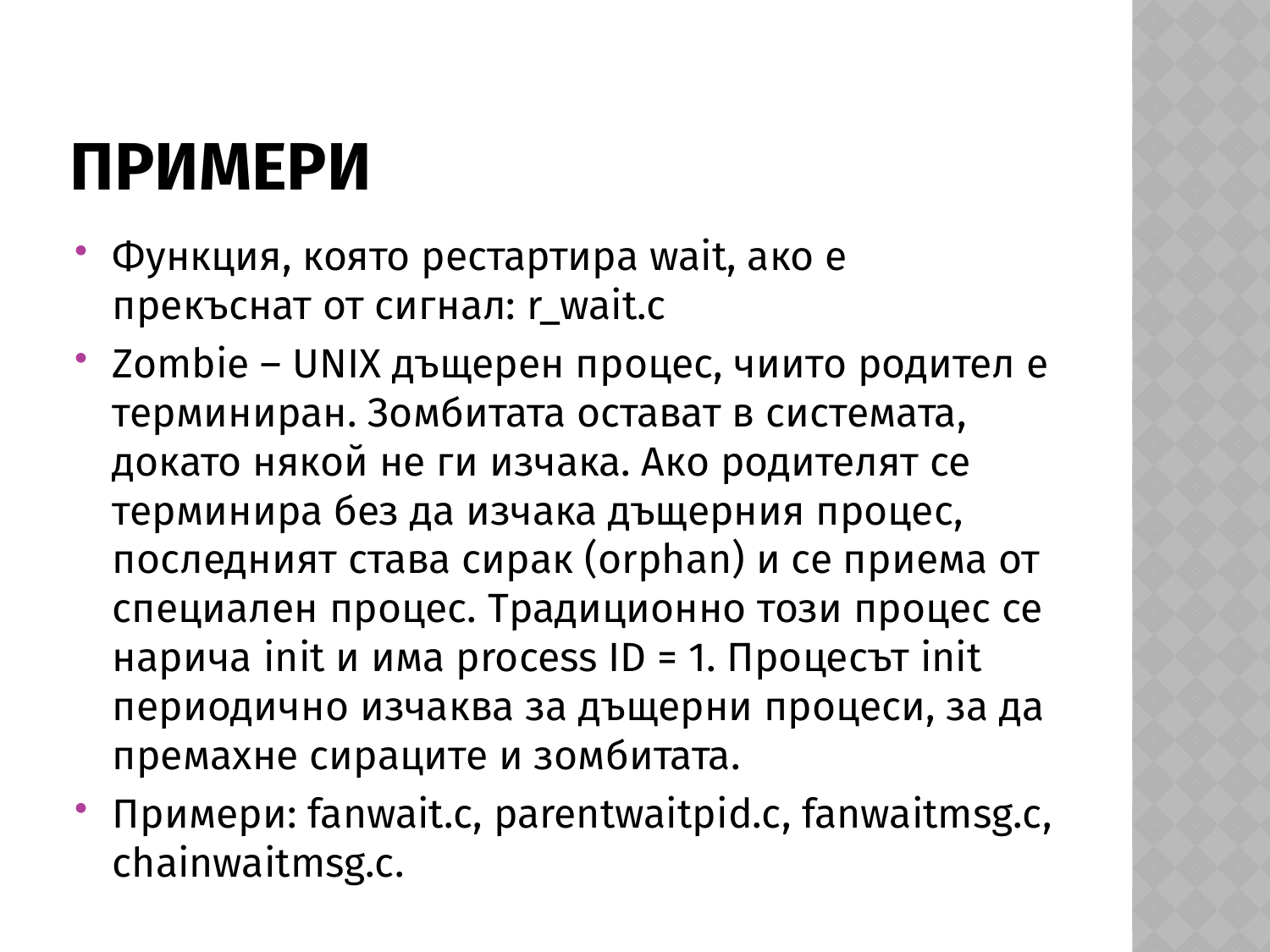

# Примери
Функция, която рестартира wait, ако е прекъснат от сигнал: r_wait.c
Zombie – UNIX дъщерен процес, чиито родител е терминиран. Зомбитата остават в системата, докато някой не ги изчака. Ако родителят се терминира без да изчака дъщерния процес, последният става сирак (orphan) и се приема от специален процес. Традиционно този процес се нарича init и има process ID = 1. Процесът init периодично изчаква за дъщерни процеси, за да премахне сираците и зомбитата.
Примери: fanwait.c, parentwaitpid.c, fanwaitmsg.c, chainwaitmsg.c.